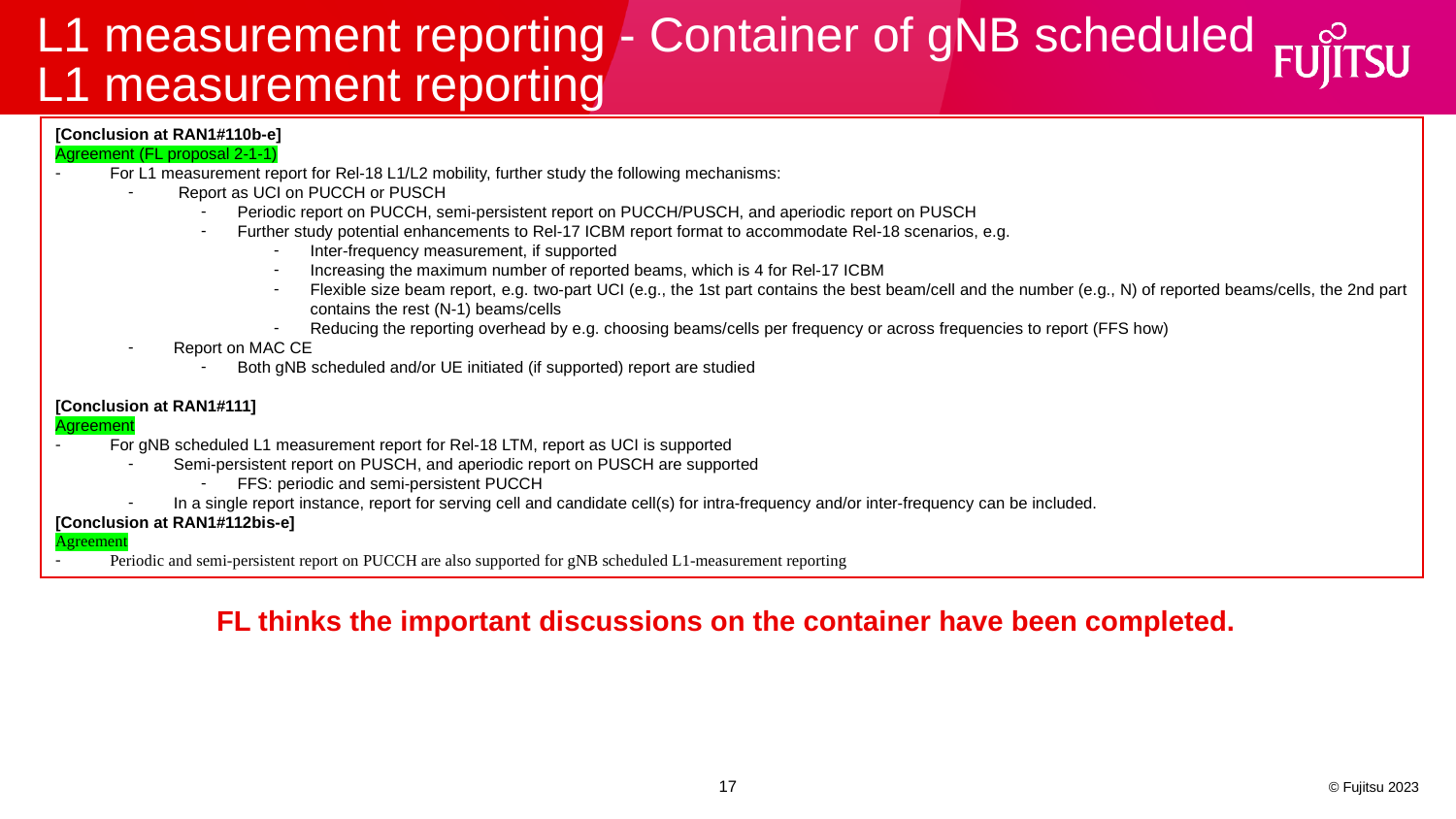

# L1 measurement reporting - Container of gNB scheduled L1 measurement reporting
[Conclusion at RAN1#110b-e]
Agreement (FL proposal 2-1-1)
For L1 measurement report for Rel-18 L1/L2 mobility, further study the following mechanisms:
 Report as UCI on PUCCH or PUSCH
Periodic report on PUCCH, semi-persistent report on PUCCH/PUSCH, and aperiodic report on PUSCH
Further study potential enhancements to Rel-17 ICBM report format to accommodate Rel-18 scenarios, e.g.
Inter-frequency measurement, if supported
Increasing the maximum number of reported beams, which is 4 for Rel-17 ICBM
Flexible size beam report, e.g. two-part UCI (e.g., the 1st part contains the best beam/cell and the number (e.g., N) of reported beams/cells, the 2nd part contains the rest (N-1) beams/cells
Reducing the reporting overhead by e.g. choosing beams/cells per frequency or across frequencies to report (FFS how)
Report on MAC CE
Both gNB scheduled and/or UE initiated (if supported) report are studied

[Conclusion at RAN1#111]
Agreement
For gNB scheduled L1 measurement report for Rel-18 LTM, report as UCI is supported
Semi-persistent report on PUSCH, and aperiodic report on PUSCH are supported
FFS: periodic and semi-persistent PUCCH
In a single report instance, report for serving cell and candidate cell(s) for intra-frequency and/or inter-frequency can be included.
[Conclusion at RAN1#112bis-e]
Agreement
Periodic and semi-persistent report on PUCCH are also supported for gNB scheduled L1-measurement reporting
FL thinks the important discussions on the container have been completed.
17
© Fujitsu 2023